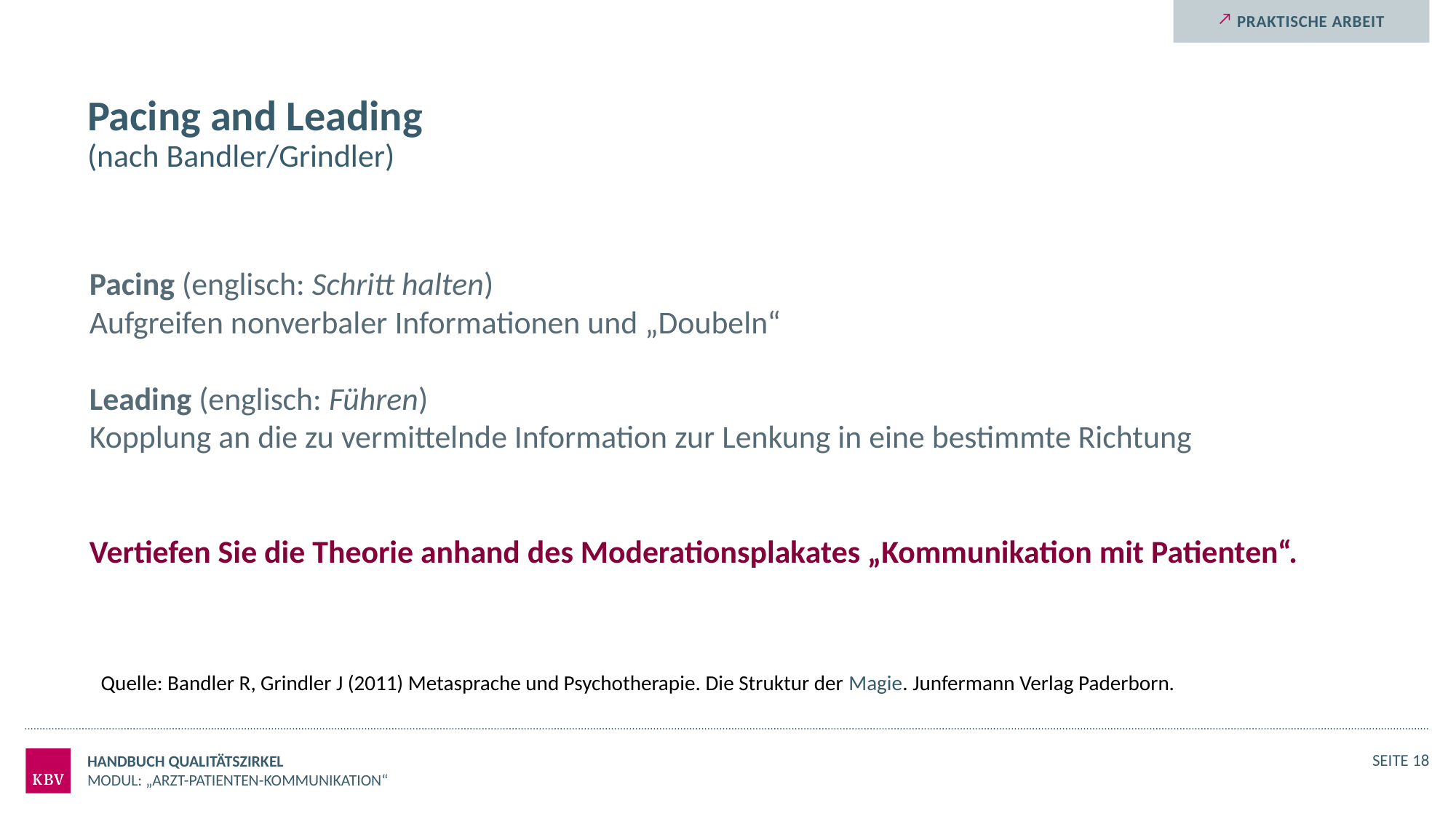

Praktische Arbeit
# Pacing and Leading (nach Bandler/Grindler)
Pacing (englisch: Schritt halten)
Aufgreifen nonverbaler Informationen und „Doubeln“
Leading (englisch: Führen)
Kopplung an die zu vermittelnde Information zur Lenkung in eine bestimmte Richtung

Vertiefen Sie die Theorie anhand des Moderationsplakates „Kommunikation mit Patienten“.
Quelle: Bandler R, Grindler J (2011) Metasprache und Psychotherapie. Die Struktur der Magie. Junfermann Verlag Paderborn.
Handbuch Qualitätszirkel
Seite 18
Modul: „Arzt-Patienten-Kommunikation“